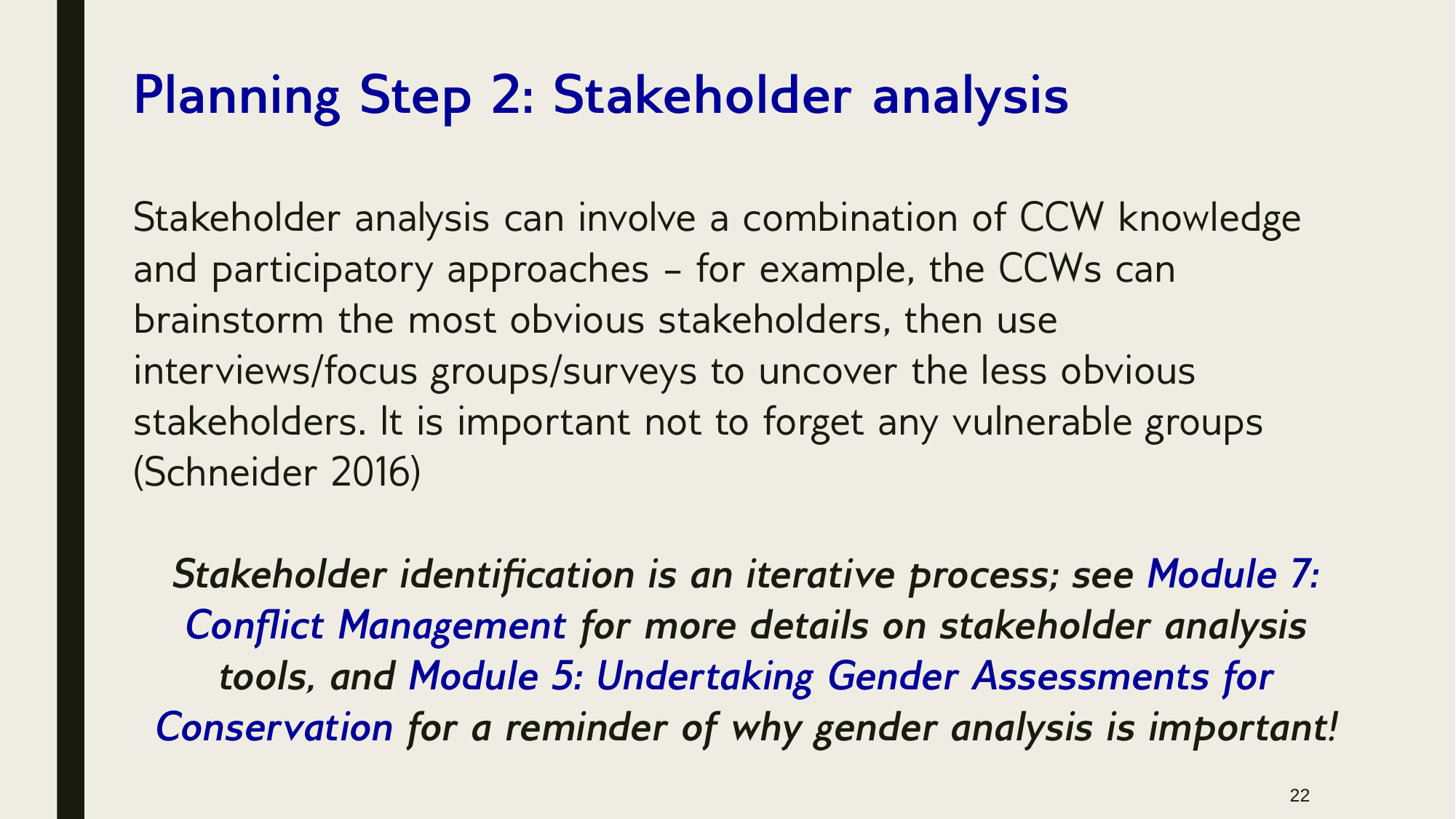

Planning Step 2: Stakeholder analysis
Stakeholder analysis can involve a combination of CCW knowledge and participatory approaches – for example, the CCWs can brainstorm the most obvious stakeholders, then use interviews/focus groups/surveys to uncover the less obvious stakeholders. It is important not to forget any vulnerable groups (Schneider 2016)

Stakeholder identification is an iterative process; see Module 7: Conflict Management for more details on stakeholder analysis tools, and Module 5: Undertaking Gender Assessments for Conservation for a reminder of why gender analysis is important!

22